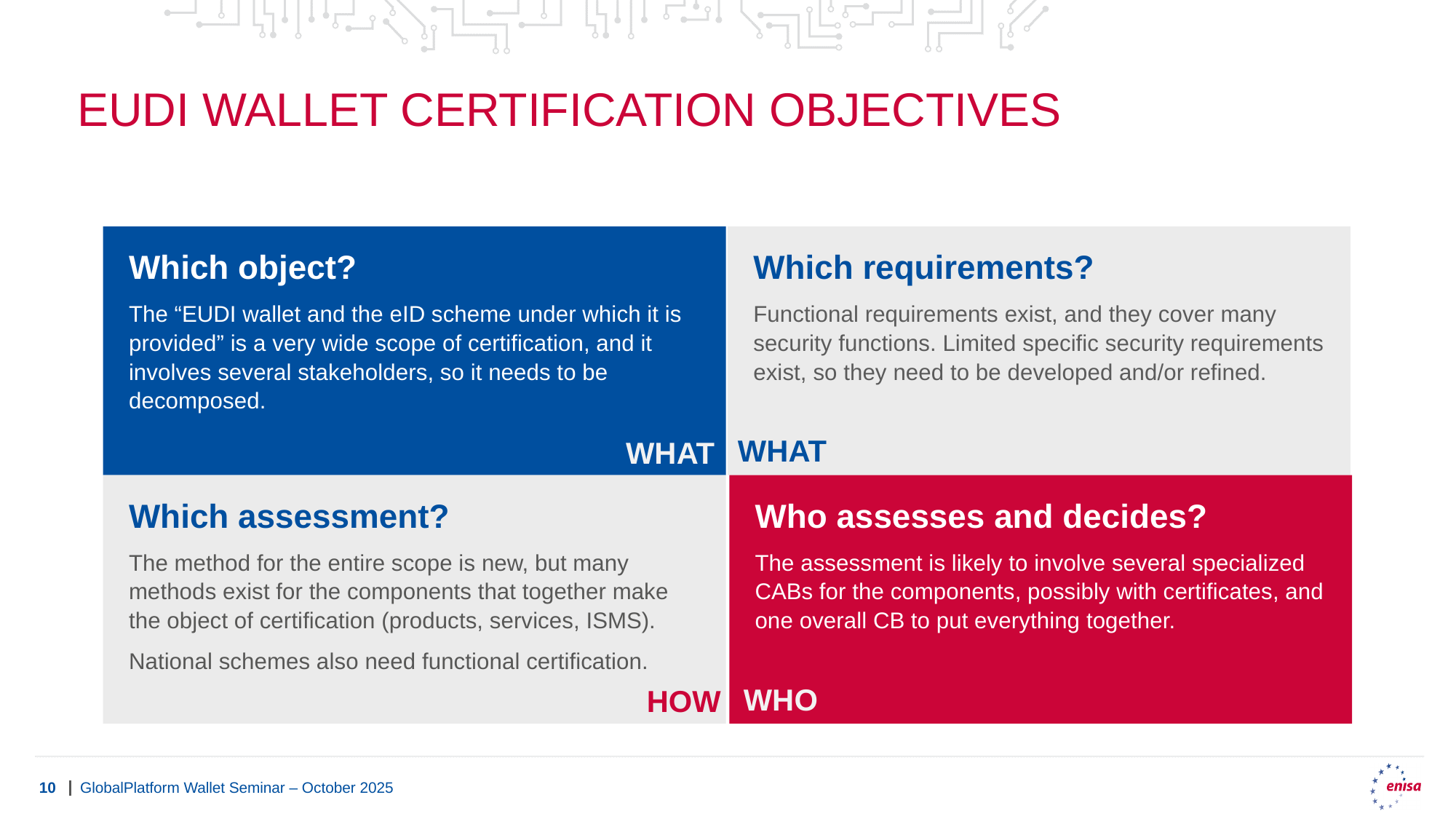

# EUDI Wallet certification objectives
Which object?
The “EUDI wallet and the eID scheme under which it is provided” is a very wide scope of certification, and it involves several stakeholders, so it needs to be decomposed.

Which requirements?
Functional requirements exist, and they cover many security functions. Limited specific security requirements exist, so they need to be developed and/or refined.

WHAT
WHAT
Which assessment?
The method for the entire scope is new, but many methods exist for the components that together make the object of certification (products, services, ISMS).
National schemes also need functional certification.

Who assesses and decides?
The assessment is likely to involve several specialized CABs for the components, possibly with certificates, and one overall CB to put everything together.

WHO
HOW
GlobalPlatform Wallet Seminar – October 2025